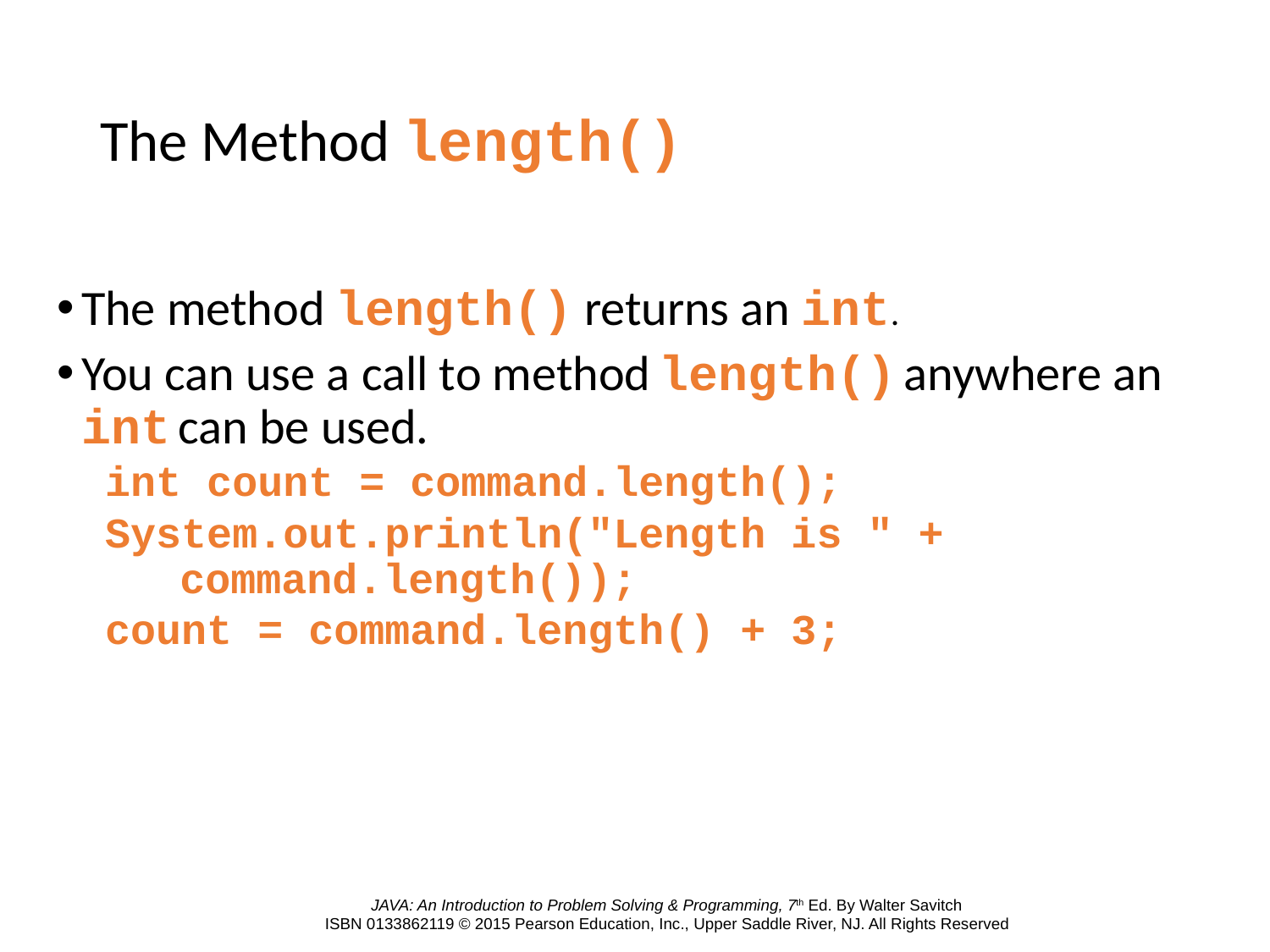

# The Method length()
The method length() returns an int.
You can use a call to method length() anywhere an int can be used.
int count = command.length();
System.out.println("Length is " +
  command.length());
count = command.length() + 3;